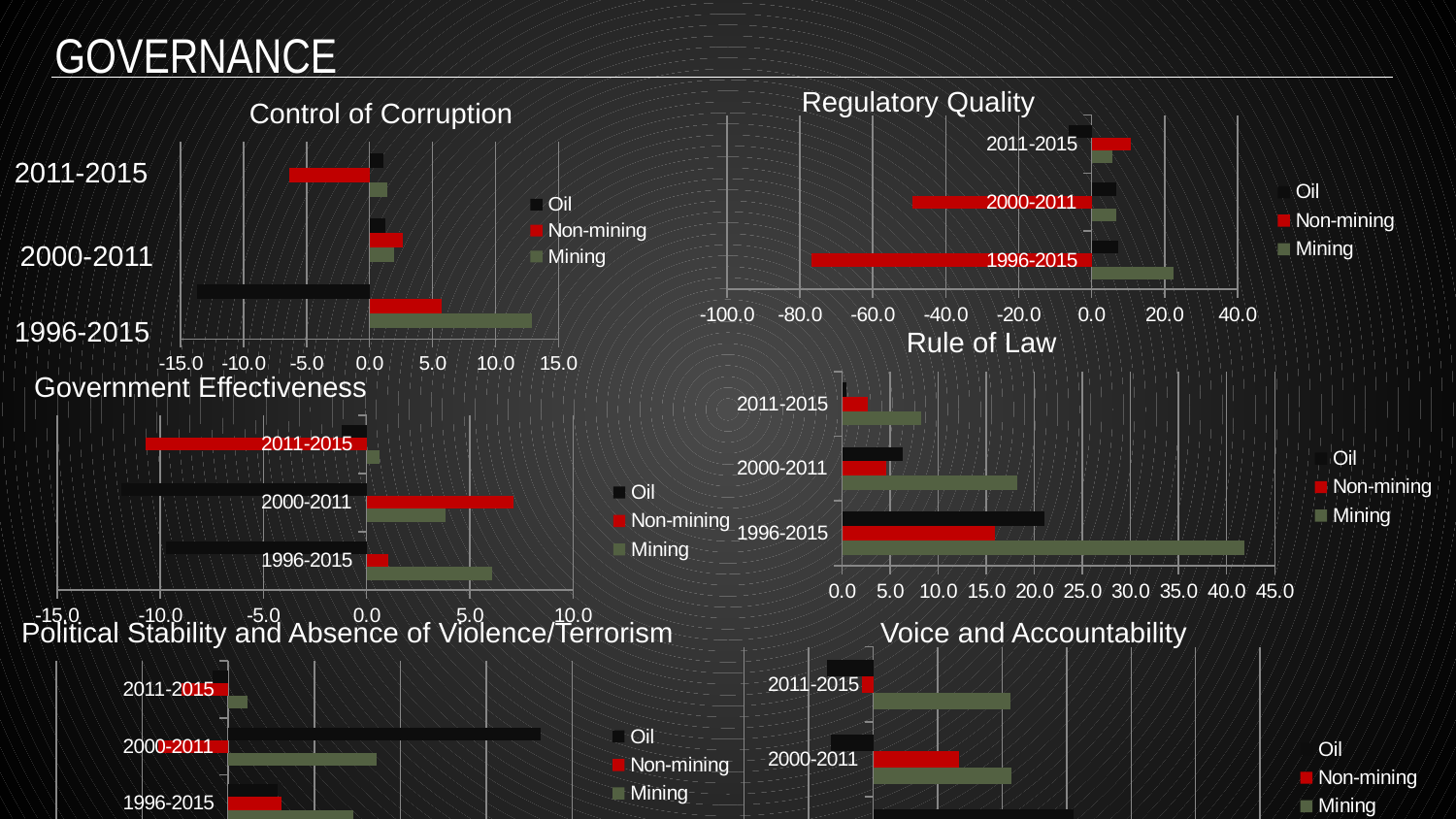

GOVERNANCE
Regulatory Quality
Control of Corruption

### Chart

| Category | Mining | Non-mining | Oil |
|---|---|---|---|
| 1996-2015 | 22.427387352490605 | -76.82657707678584 | 7.237000800538198 |
| 2000-2011 | 6.754934933424065 | -49.2029850004517 | 6.767918900882421 |
| 2011-2015 | 5.60929571099419 | 10.877439574543912 | -6.150094211207251 |

### Chart

| Category | Mining | Non-mining | Oil |
|---|---|---|---|
| 1995-2014 | 12.896924818192963 | 5.75686497858997 | -13.733134719827042 |
| 2000-2011 | 1.979503638816984 | 2.61839343181799 | 1.2882284919420883 |
| 2005-2014 | 1.4245139029871303 | -6.376159205413772 | 1.1164250714438315 |
2011-2015
2000-2011
1996-2015
Rule of Law
Government Effectiveness

### Chart

| Category | Mining | Non-mining | Oil |
|---|---|---|---|
| 1996-2015 | 41.84528777474801 | 15.917851881448511 | 21.035849452079635 |
| 2000-2011 | 18.230670657787467 | 4.534638684601091 | 6.3074009347979425 |
| 2011-2015 | 8.212089643944463 | 2.6432647514506393 | 0.4105465275164692 |

### Chart

| Category | Mining | Non-mining | Oil |
|---|---|---|---|
| 1996-2015 | 6.087603304078867 | 1.0429677783492541 | -9.728051281252624 |
| 2000-2011 | 3.8302222706895397 | 7.1013002718541465 | -11.890172619141412 |
| 2011-2015 | 0.6094539222406224 | -10.704388560823643 | -1.2266526326906646 |
Voice and Accountability
Political Stability and Absence of Violence/Terrorism

### Chart

| Category | Mining | Non-mining | Oil |
|---|---|---|---|
| 1996-2015 | 26.25501375494552 | 11.83570858067436 | 15.557569536054508 |
| 2000-2011 | 10.70179257907645 | 6.639565802713038 | -3.284989686959596 |
| 2011-2015 | 10.675439826829038 | -0.8994516024368747 | -3.5636500457957254 |

### Chart

| Category | Mining | Non-mining | Oil |
|---|---|---|---|
| 1996-2015 | 29.159711256242446 | 12.485700674227258 | 11.555944220625628 |
| 2000-2011 | 34.57638548048948 | -16.305710474249466 | 72.71227563277523 |
| 2011-2015 | 4.418727264852668 | -10.856789978293278 | -3.720838221534585 |